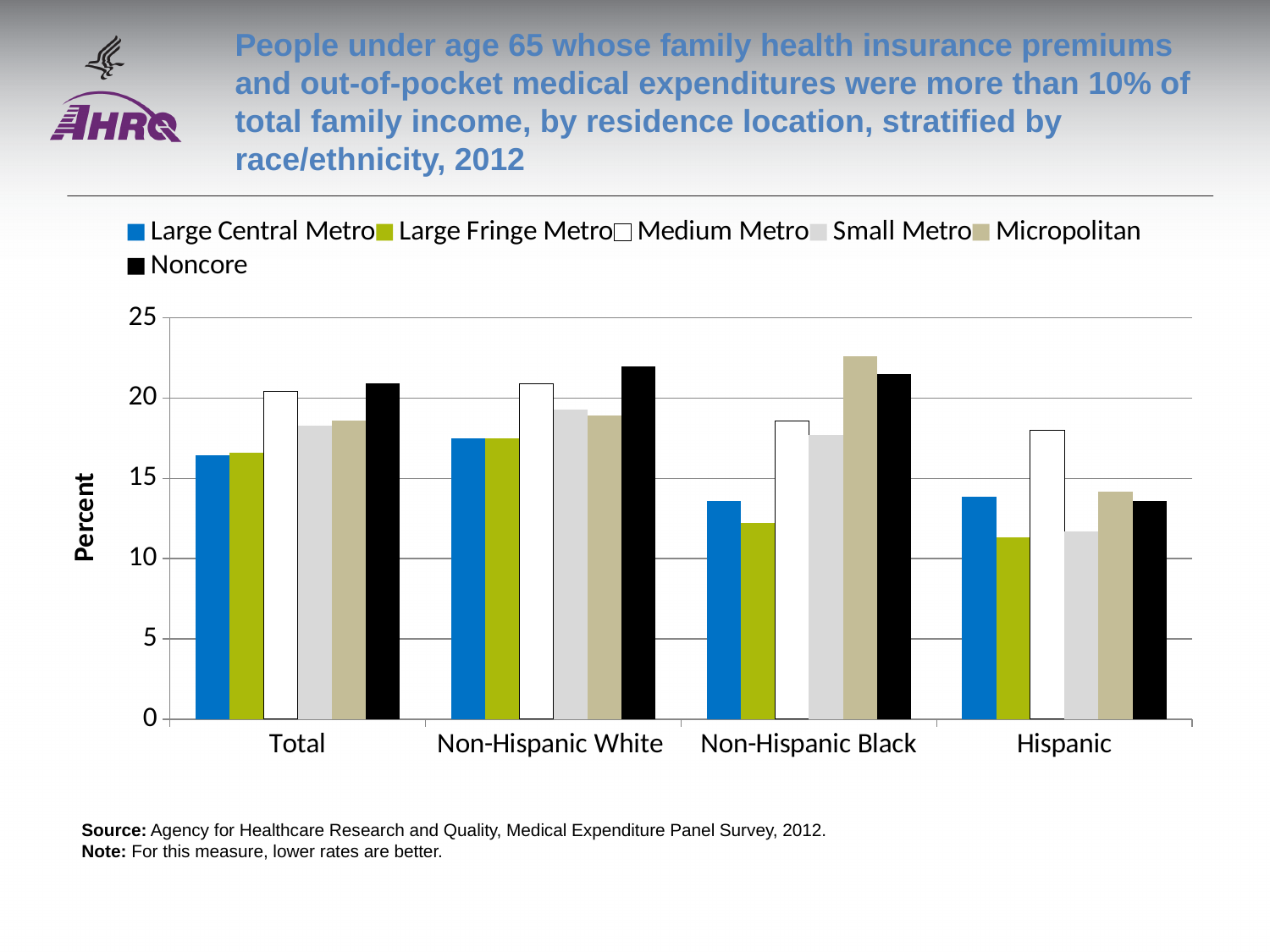

# People under age 65 whose family health insurance premiums and out-of-pocket medical expenditures were more than 10% of total family income, by residence location, stratified by race/ethnicity, 2012

### Chart

| Category | Large Central Metro | Large Fringe Metro | Medium Metro | Small Metro | Micropolitan | Noncore |
|---|---|---|---|---|---|---|
| Total | 16.425718999999994 | 16.576268 | 20.402966 | 18.287152 | 18.585216999999997 | 20.919993000000005 |
| Non-Hispanic White  | 17.511117 | 17.476005 | 20.898048999999997 | 19.307820000000003 | 18.934702999999995 | 21.987055000000005 |
| Non-Hispanic Black | 13.6 | 12.2 | 18.6 | 17.7 | 22.6 | 21.5 |
| Hispanic | 13.871445000000001 | 11.338821 | 17.967552999999995 | 11.693864 | 14.150017 | 13.564728 |
Source: Agency for Healthcare Research and Quality, Medical Expenditure Panel Survey, 2012.
Note: For this measure, lower rates are better.